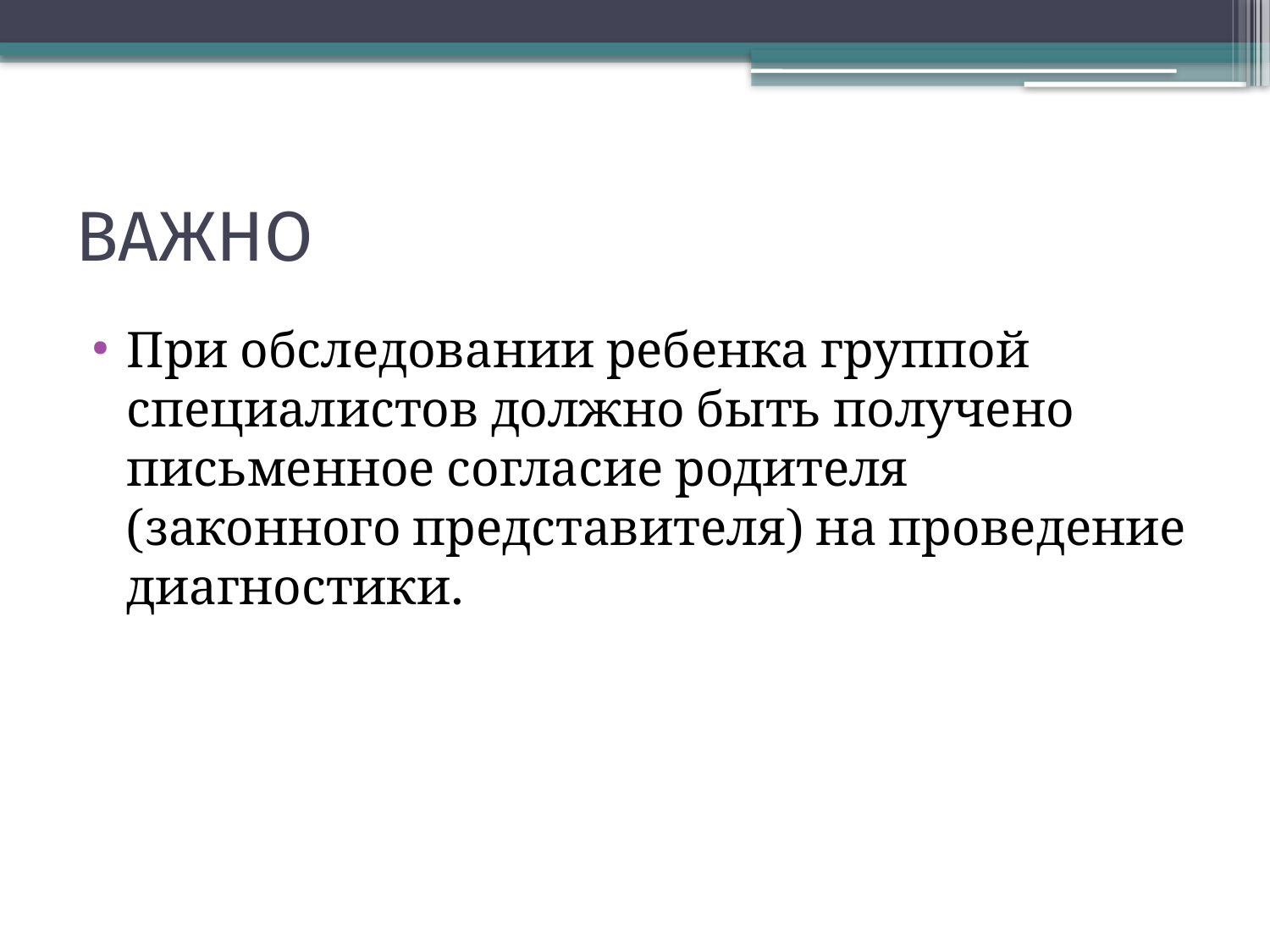

# ВАЖНО
При обследовании ребенка группой специалистов должно быть получено письменное согласие родителя (законного представителя) на проведение диагностики.